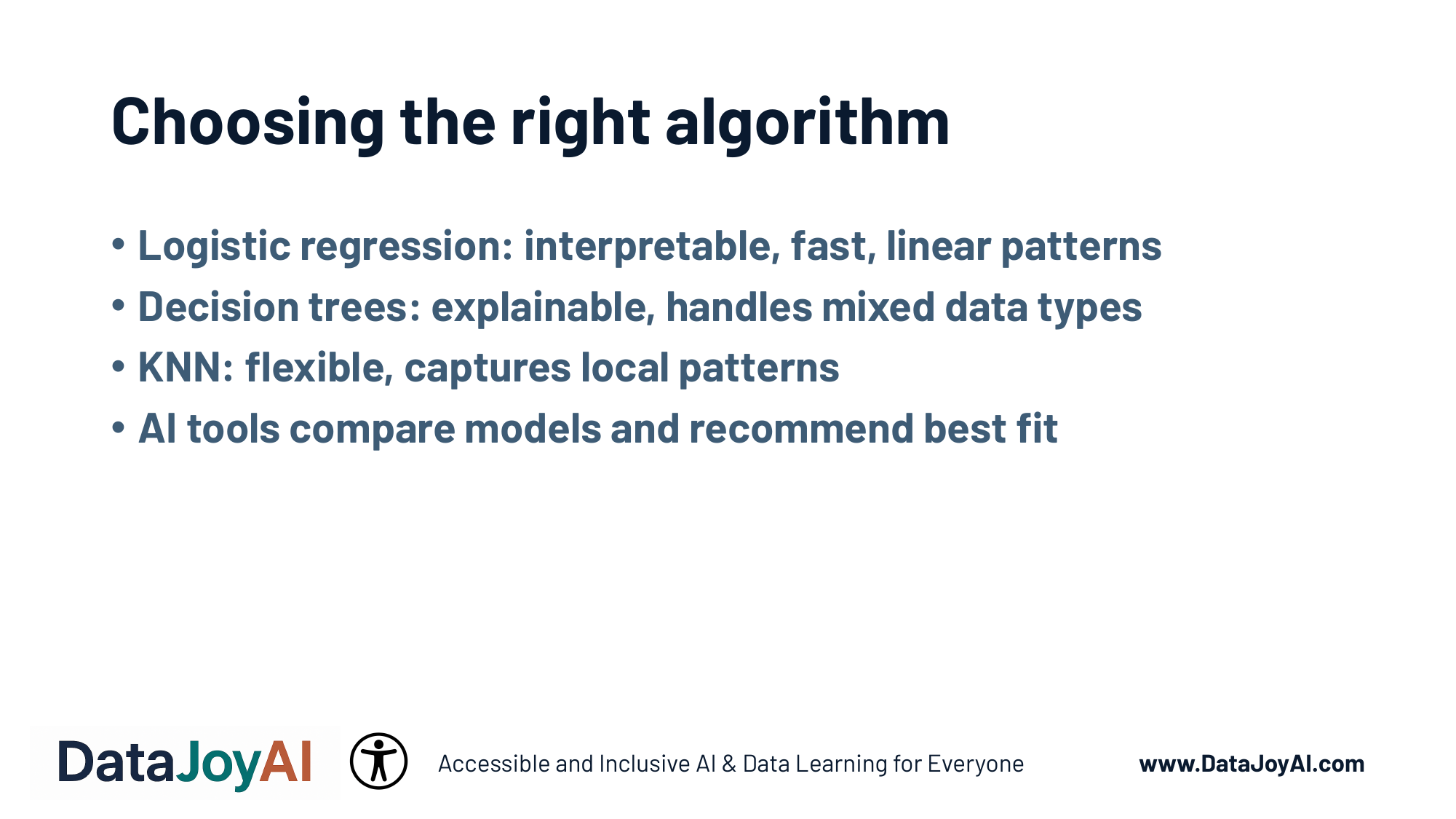

# Choosing the right algorithm
Logistic regression: interpretable, fast, linear patterns
Decision trees: explainable, handles mixed data types
KNN: flexible, captures local patterns
AI tools compare models and recommend best fit